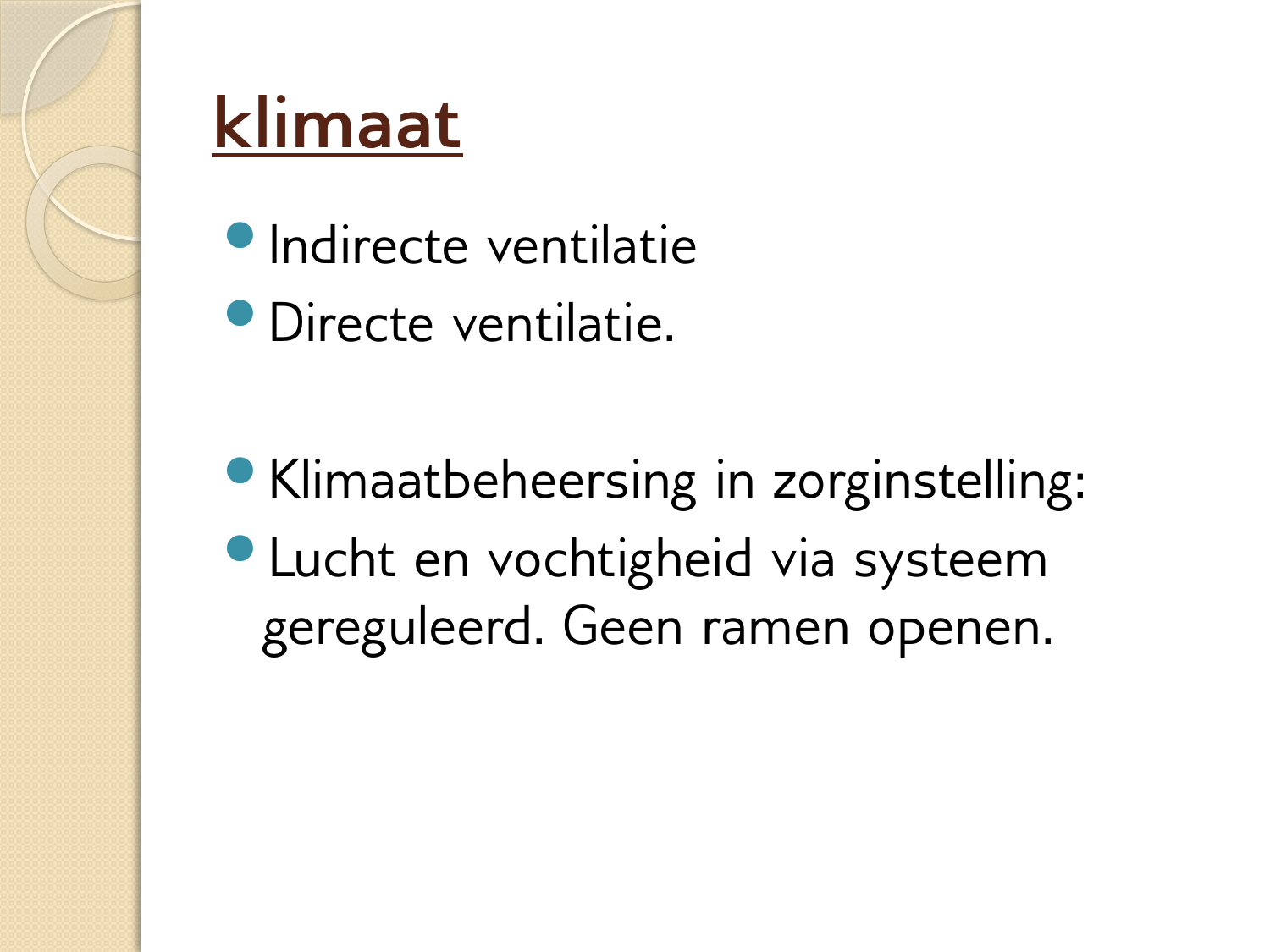

# klimaat
Indirecte ventilatie
Directe ventilatie.

Klimaatbeheersing in zorginstelling:
Lucht en vochtigheid via systeem gereguleerd. Geen ramen openen.